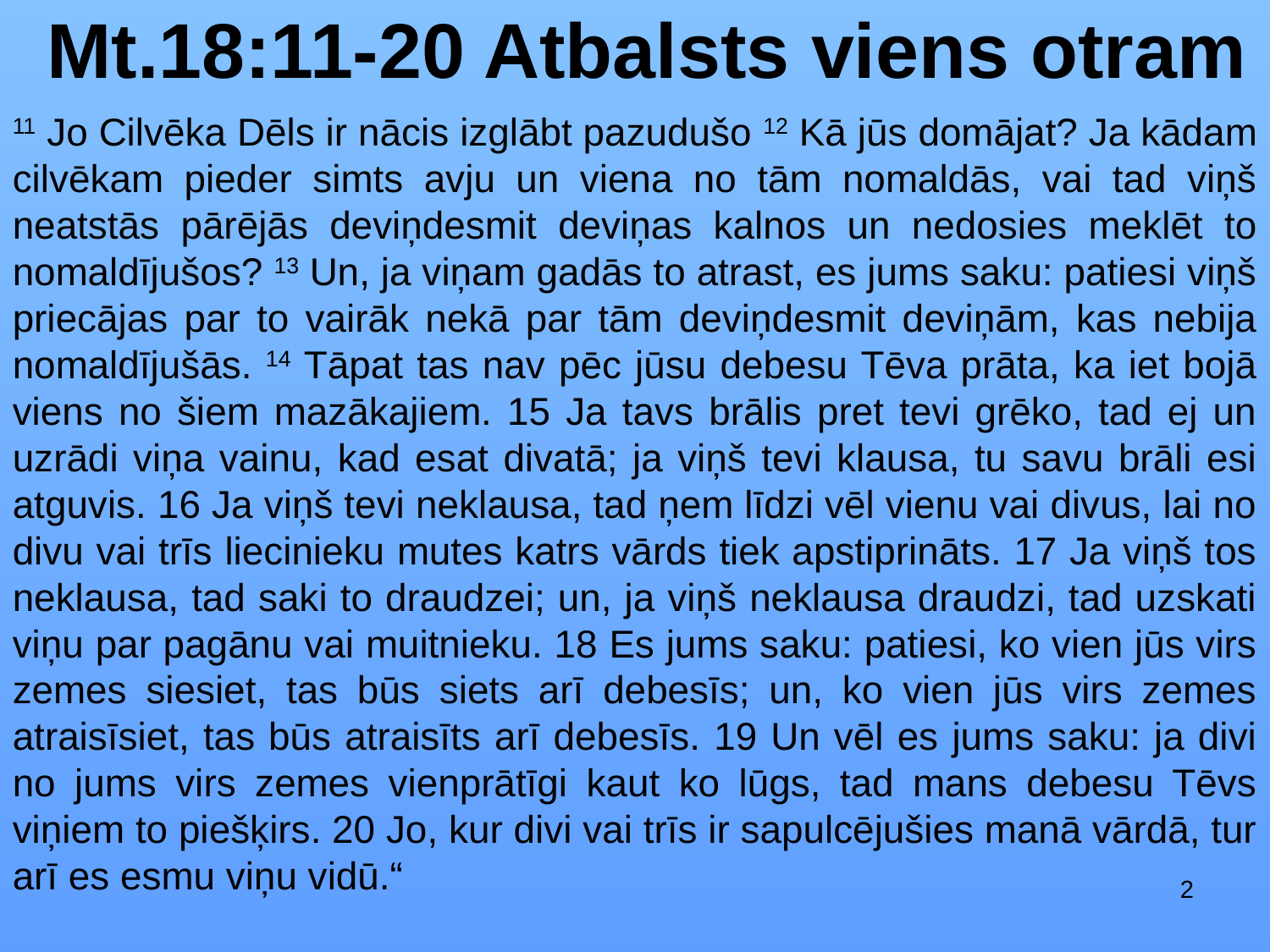

# Mt.18:11-20 Atbalsts viens otram
11 Jo Cilvēka Dēls ir nācis izglābt pazudušo 12 Kā jūs domājat? Ja kādam cilvēkam pieder simts avju un viena no tām nomaldās, vai tad viņš neatstās pārējās deviņdesmit deviņas kalnos un nedosies meklēt to nomaldījušos? 13 Un, ja viņam gadās to atrast, es jums saku: patiesi viņš priecājas par to vairāk nekā par tām deviņdesmit deviņām, kas nebija nomaldījušās. 14 Tāpat tas nav pēc jūsu debesu Tēva prāta, ka iet bojā viens no šiem mazākajiem. 15 Ja tavs brālis pret tevi grēko, tad ej un uzrādi viņa vainu, kad esat divatā; ja viņš tevi klausa, tu savu brāli esi atguvis. 16 Ja viņš tevi neklausa, tad ņem līdzi vēl vienu vai divus, lai no divu vai trīs liecinieku mutes katrs vārds tiek apstiprināts. 17 Ja viņš tos neklausa, tad saki to draudzei; un, ja viņš neklausa draudzi, tad uzskati viņu par pagānu vai muitnieku. 18 Es jums saku: patiesi, ko vien jūs virs zemes siesiet, tas būs siets arī debesīs; un, ko vien jūs virs zemes atraisīsiet, tas būs atraisīts arī debesīs. 19 Un vēl es jums saku: ja divi no jums virs zemes vienprātīgi kaut ko lūgs, tad mans debesu Tēvs viņiem to piešķirs. 20 Jo, kur divi vai trīs ir sapulcējušies manā vārdā, tur arī es esmu viņu vidū.“
2